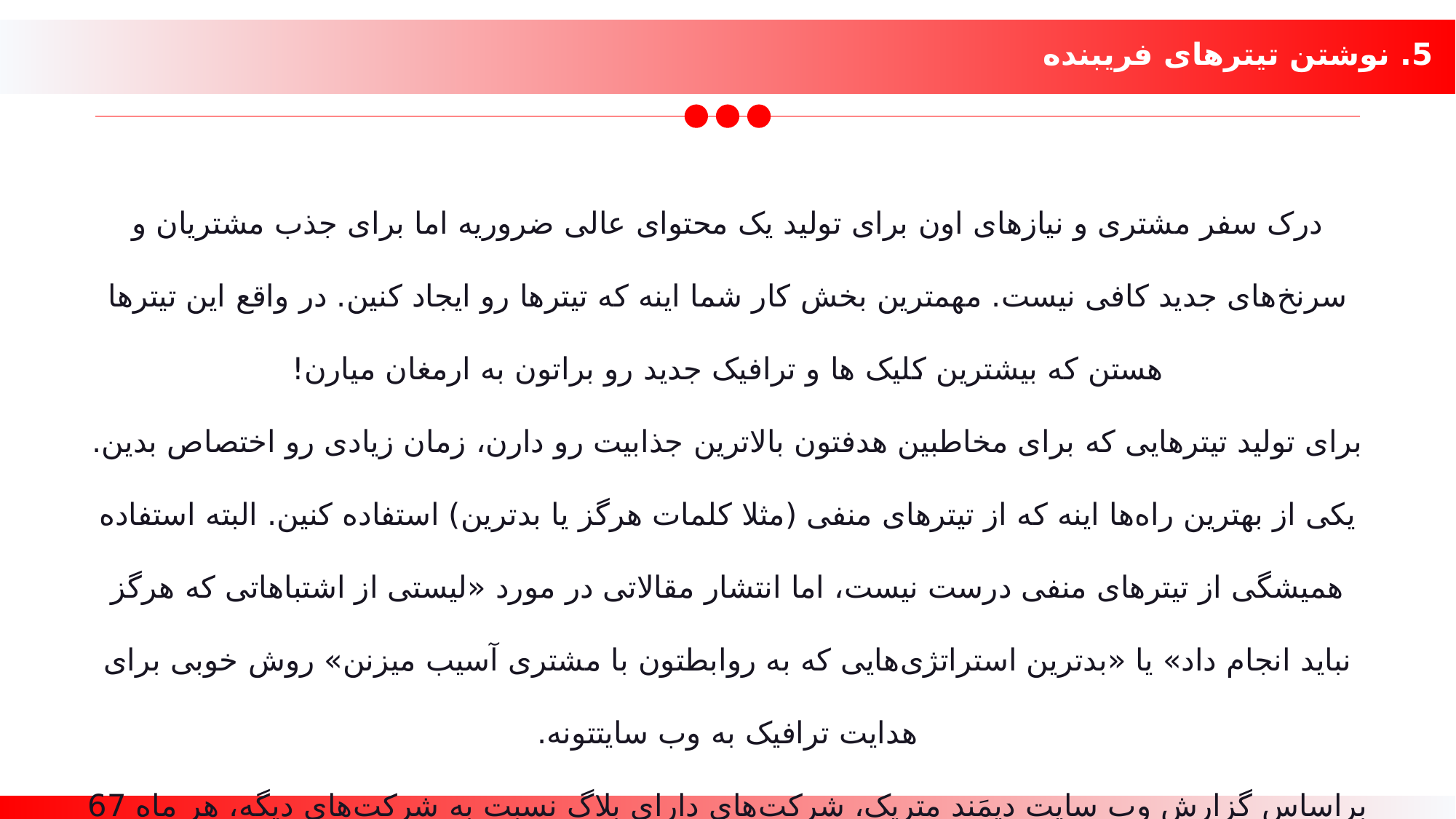

5. نوشتن تیترهای فریبنده
درک سفر مشتری و نیازهای اون برای تولید یک محتوای عالی ضروریه اما برای جذب مشتریان و سرنخ‌های جدید کافی نیست. مهمترین بخش کار شما اینه که تیترها رو ایجاد کنین. در واقع این تیترها هستن که بیشترین کلیک ها و ترافیک جدید رو براتون به ارمغان میارن!
برای تولید تیترهایی که برای مخاطبین هدفتون بالاترین جذابیت رو دارن، زمان زیادی رو اختصاص بدین. یکی از بهترین راه‌ها اینه که از تیترهای منفی (مثلا کلمات هرگز یا بدترین) استفاده کنین. البته استفاده همیشگی از تیترهای منفی درست نیست، اما انتشار مقالاتی در مورد «لیستی از اشتباهاتی که هرگز نباید انجام داد» یا «بدترین استراتژی‌هایی که به روابطتون با مشتری آسیب میزنن» روش خوبی برای هدایت ترافیک به وب سایتتونه.
براساس گزارش وب سایت دیمَند متریک، شرکت‌های دارای بلاگ نسبت به شرکت‌های دیگه، هر ماه 67 درصد سرنخ بیشتری تولید می‌کنن. بنابراین اگر قراره محتوایی تولید کنین بهتره از حداکثر پتانسیل اون استفاده کنین.